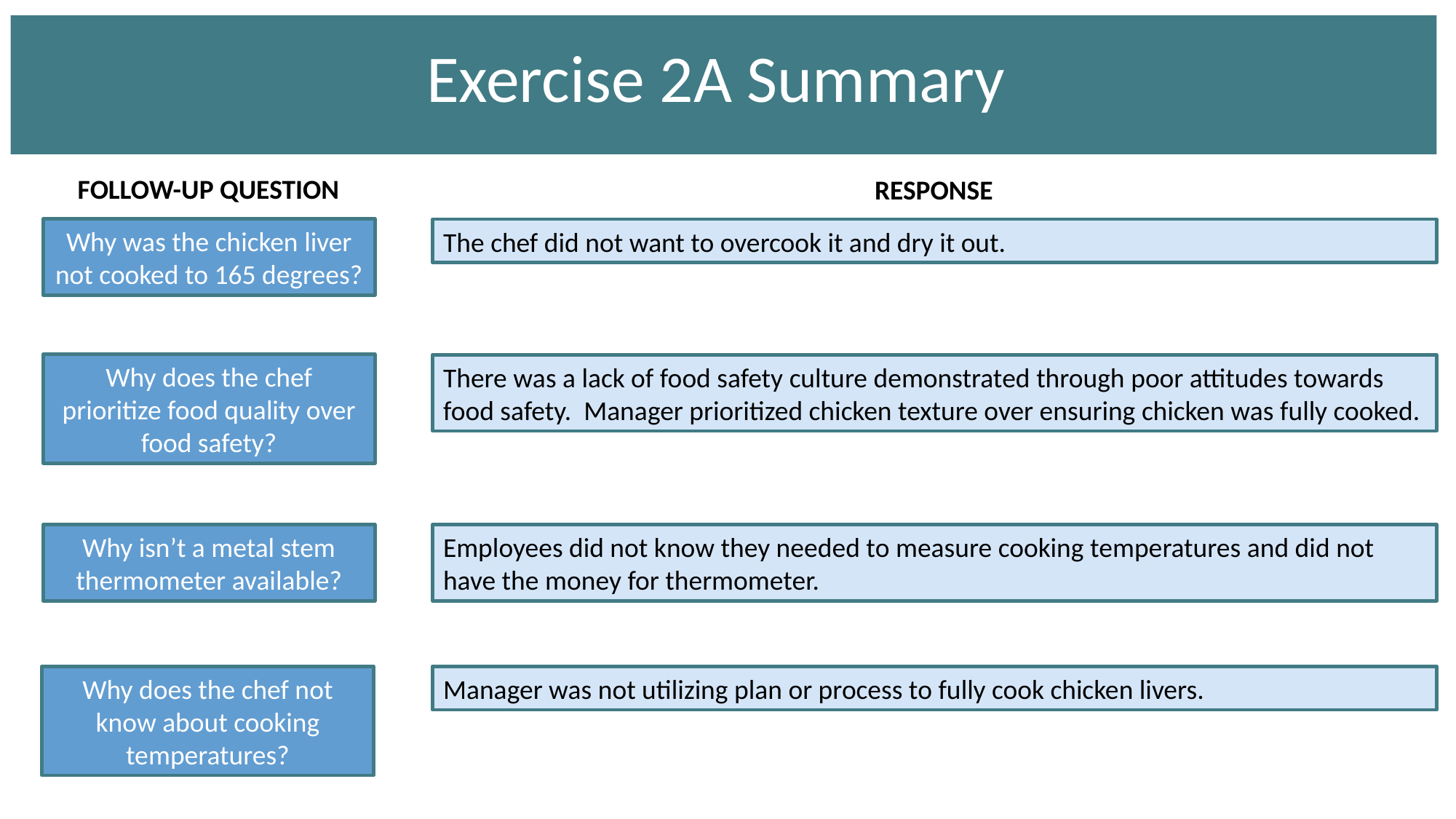

# Exercise 2A Summary
FOLLOW-UP QUESTION
RESPONSE
Why was the chicken liver not cooked to 165 degrees?
The chef did not want to overcook it and dry it out.
Why does the chef prioritize food quality over food safety?
There was a lack of food safety culture demonstrated through poor attitudes towards food safety.  Manager prioritized chicken texture over ensuring chicken was fully cooked.
Why isn’t a metal stem thermometer available?
Employees did not know they needed to measure cooking temperatures and did not have the money for thermometer.
Manager was not utilizing plan or process to fully cook chicken livers.
Why does the chef not know about cooking temperatures?